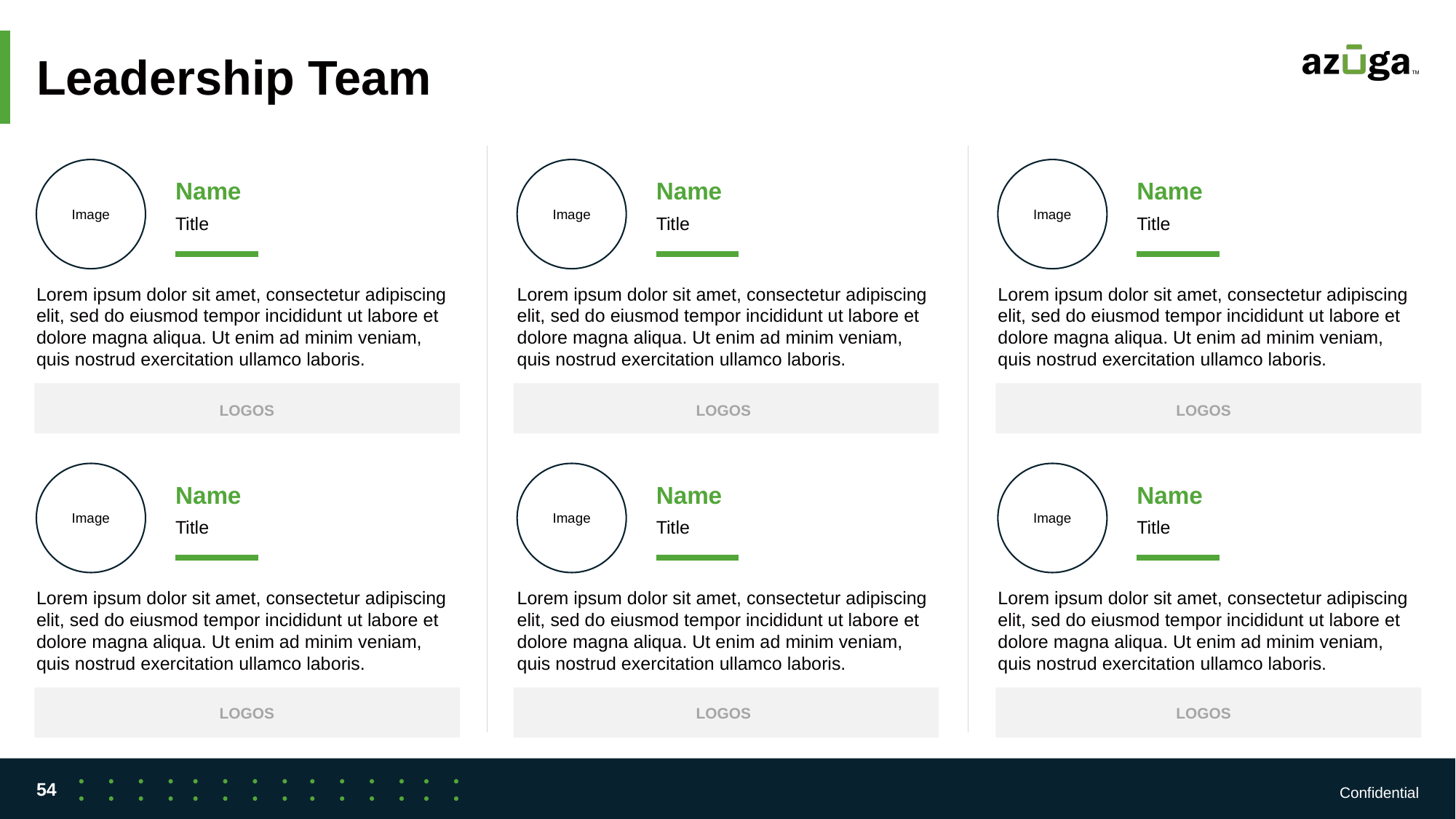

# Leadership Team
Image
Image
Image
Name
Name
Name
Title
Title
Title
Lorem ipsum dolor sit amet, consectetur adipiscing elit, sed do eiusmod tempor incididunt ut labore et dolore magna aliqua. Ut enim ad minim veniam, quis nostrud exercitation ullamco laboris.
Lorem ipsum dolor sit amet, consectetur adipiscing elit, sed do eiusmod tempor incididunt ut labore et dolore magna aliqua. Ut enim ad minim veniam, quis nostrud exercitation ullamco laboris.
Lorem ipsum dolor sit amet, consectetur adipiscing elit, sed do eiusmod tempor incididunt ut labore et dolore magna aliqua. Ut enim ad minim veniam, quis nostrud exercitation ullamco laboris.
LOGOS
LOGOS
LOGOS
Image
Image
Image
Name
Name
Name
Title
Title
Title
Lorem ipsum dolor sit amet, consectetur adipiscing elit, sed do eiusmod tempor incididunt ut labore et dolore magna aliqua. Ut enim ad minim veniam, quis nostrud exercitation ullamco laboris.
Lorem ipsum dolor sit amet, consectetur adipiscing elit, sed do eiusmod tempor incididunt ut labore et dolore magna aliqua. Ut enim ad minim veniam, quis nostrud exercitation ullamco laboris.
Lorem ipsum dolor sit amet, consectetur adipiscing elit, sed do eiusmod tempor incididunt ut labore et dolore magna aliqua. Ut enim ad minim veniam, quis nostrud exercitation ullamco laboris.
LOGOS
LOGOS
LOGOS
Confidential